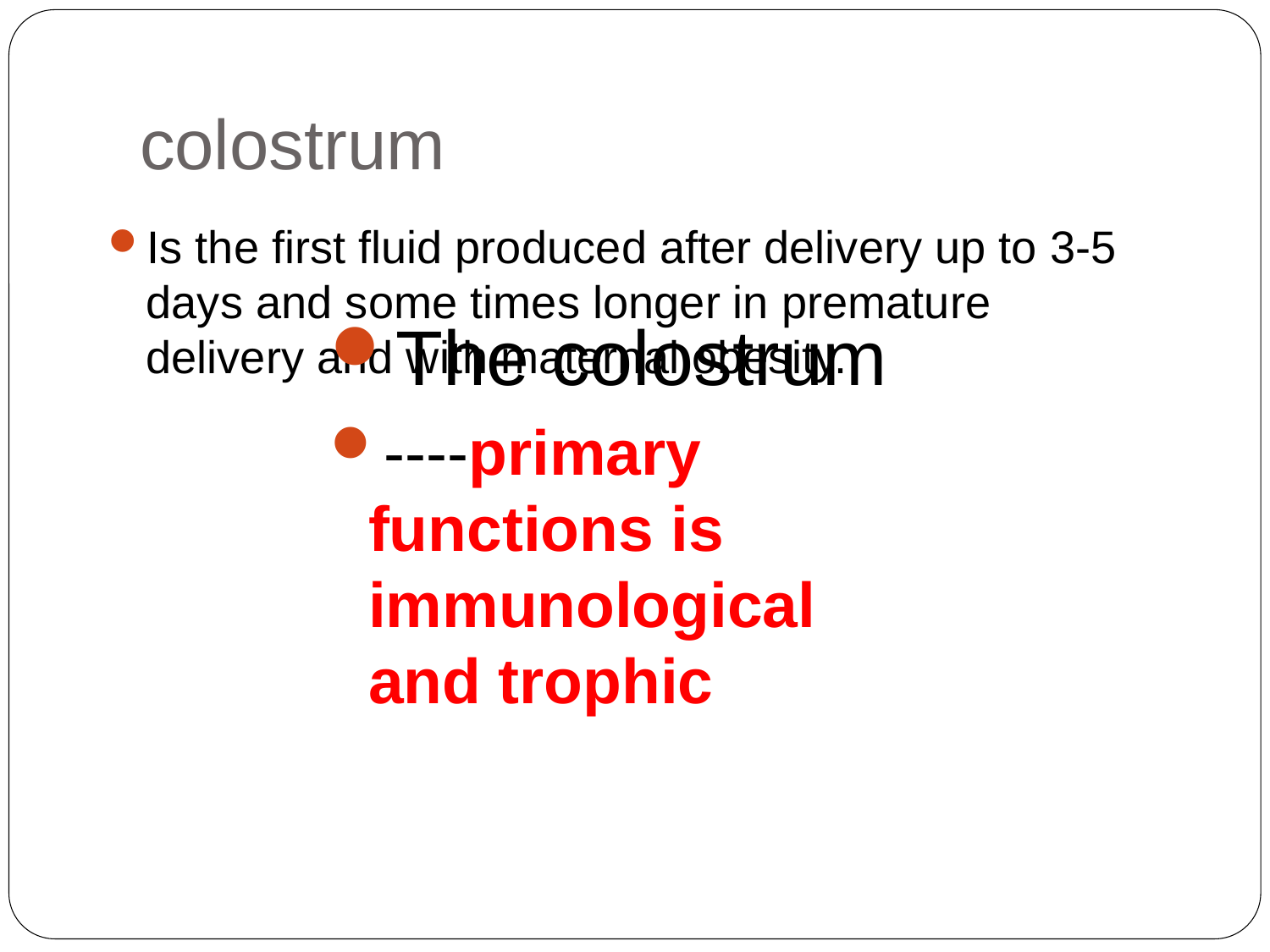

# colostrum
Is the first fluid produced after delivery up to 3-5 days and some times longer in premature delivery and with maternal obesity.

The colostrum
----primary functions is immunological and trophic